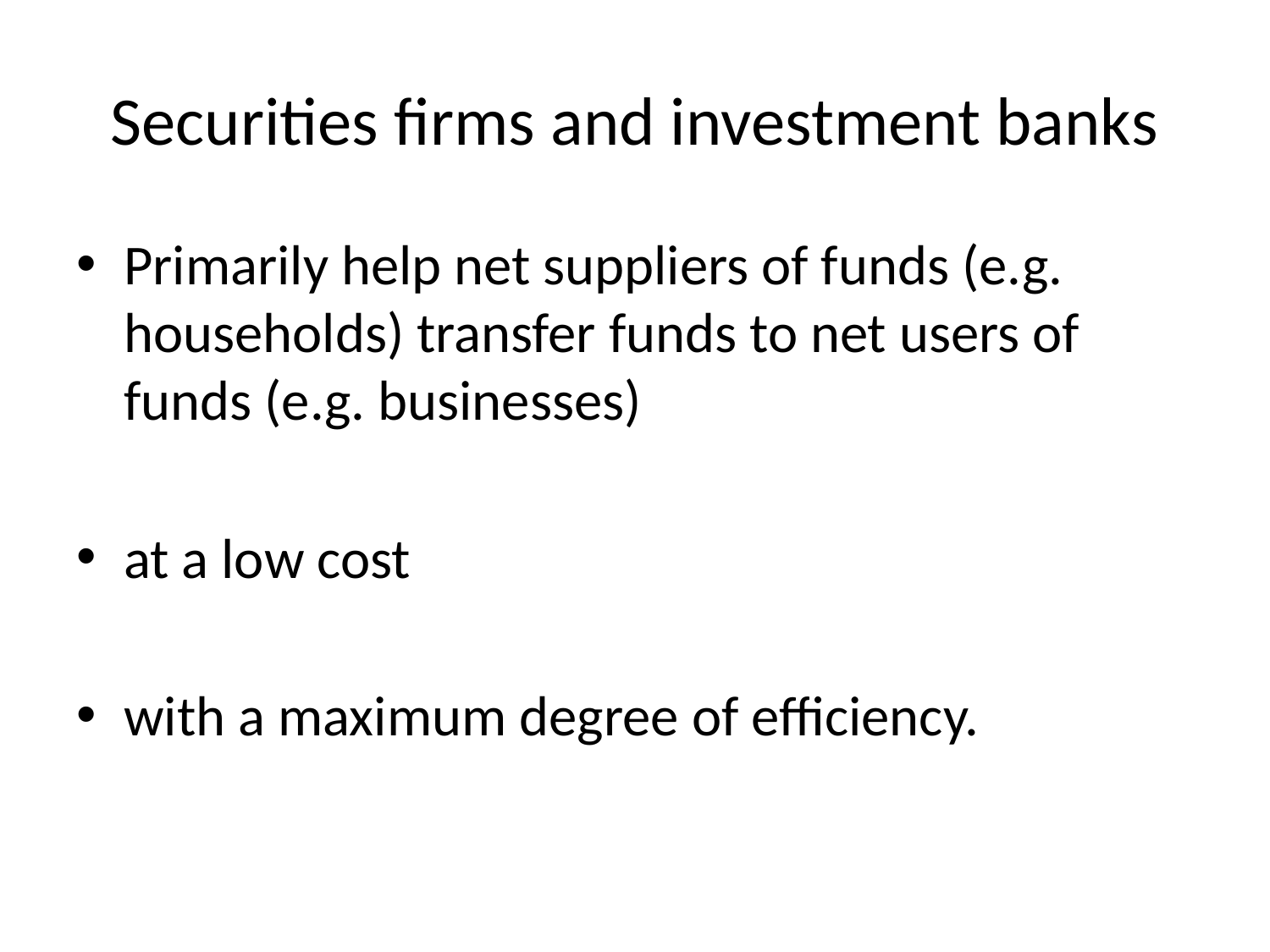

# Securities firms and investment banks
Primarily help net suppliers of funds (e.g. households) transfer funds to net users of funds (e.g. businesses)

at a low cost

with a maximum degree of efficiency.